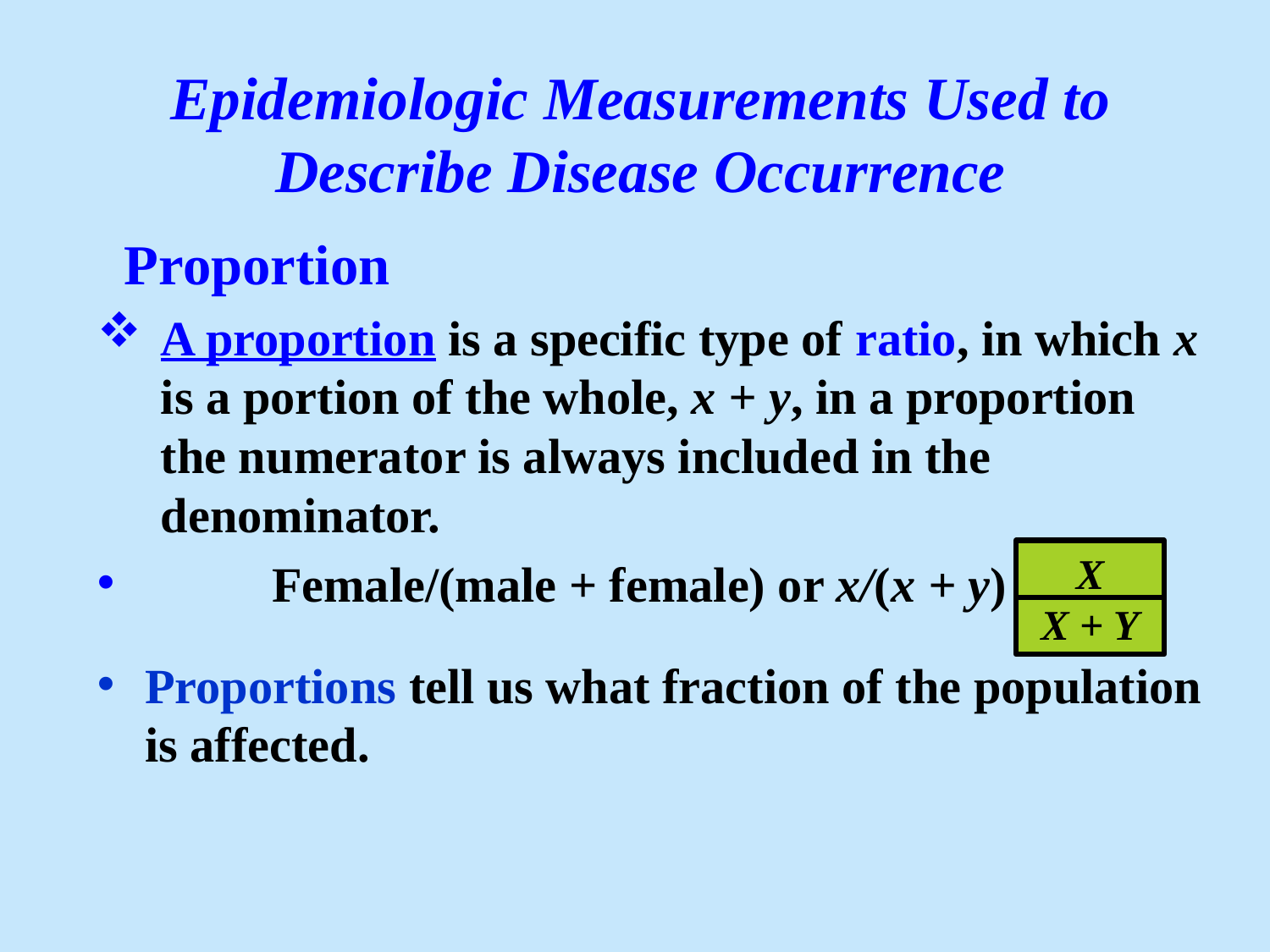

# Epidemiologic Measurements Used to Describe Disease Occurrence
Proportion
A proportion is a specific type of ratio, in which x is a portion of the whole, x + y, in a proportion the numerator is always included in the denominator.
 	Female/(male + female) or x/(x + y)
Proportions tell us what fraction of the population is affected.
X
X + Y